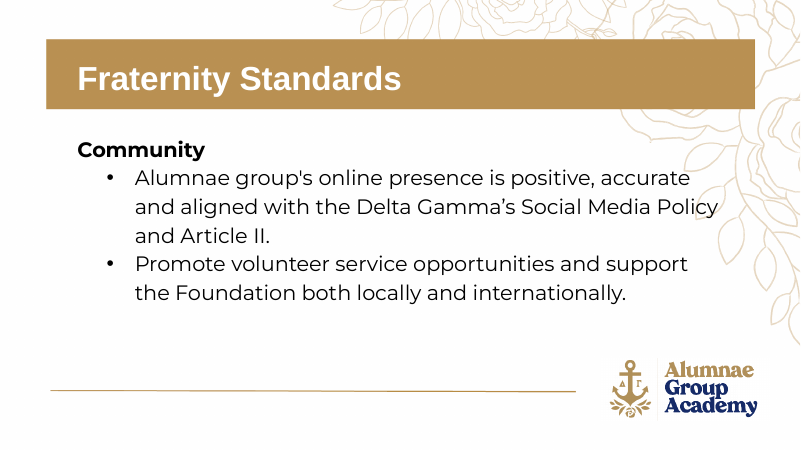

Fraternity Standards
Community
Alumnae group's online presence is positive, accurate and aligned with the Delta Gamma’s Social Media Policy and Article II.
Promote volunteer service opportunities and support the Foundation both locally and internationally.